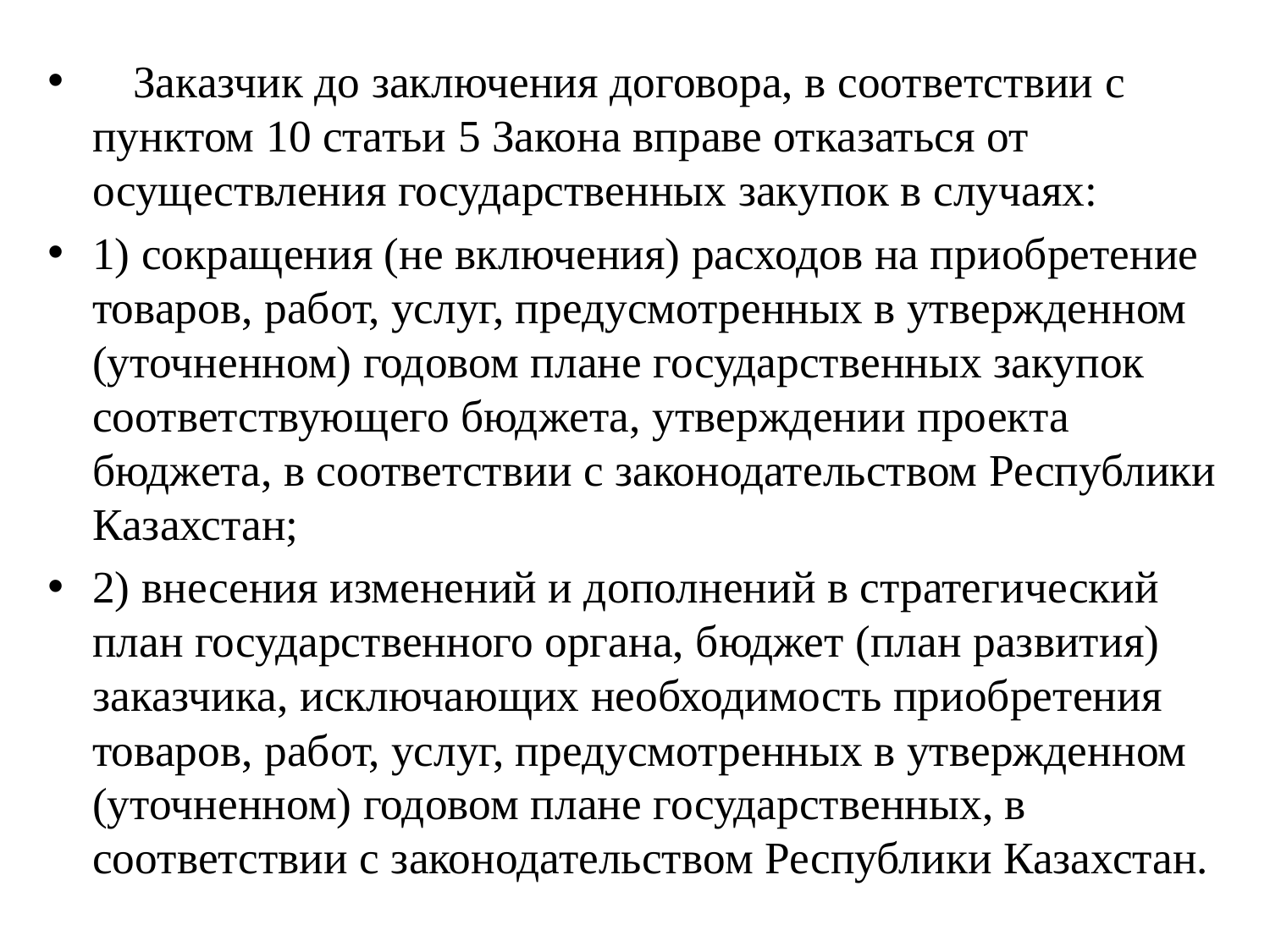

Заказчик до заключения договора, в соответствии с пунктом 10 статьи 5 Закона вправе отказаться от осуществления государственных закупок в случаях:
1) сокращения (не включения) расходов на приобретение товаров, работ, услуг, предусмотренных в утвержденном (уточненном) годовом плане государственных закупок соответствующего бюджета, утверждении проекта бюджета, в соответствии с законодательством Республики Казахстан;
2) внесения изменений и дополнений в стратегический план государственного органа, бюджет (план развития) заказчика, исключающих необходимость приобретения товаров, работ, услуг, предусмотренных в утвержденном (уточненном) годовом плане государственных, в соответствии с законодательством Республики Казахстан.